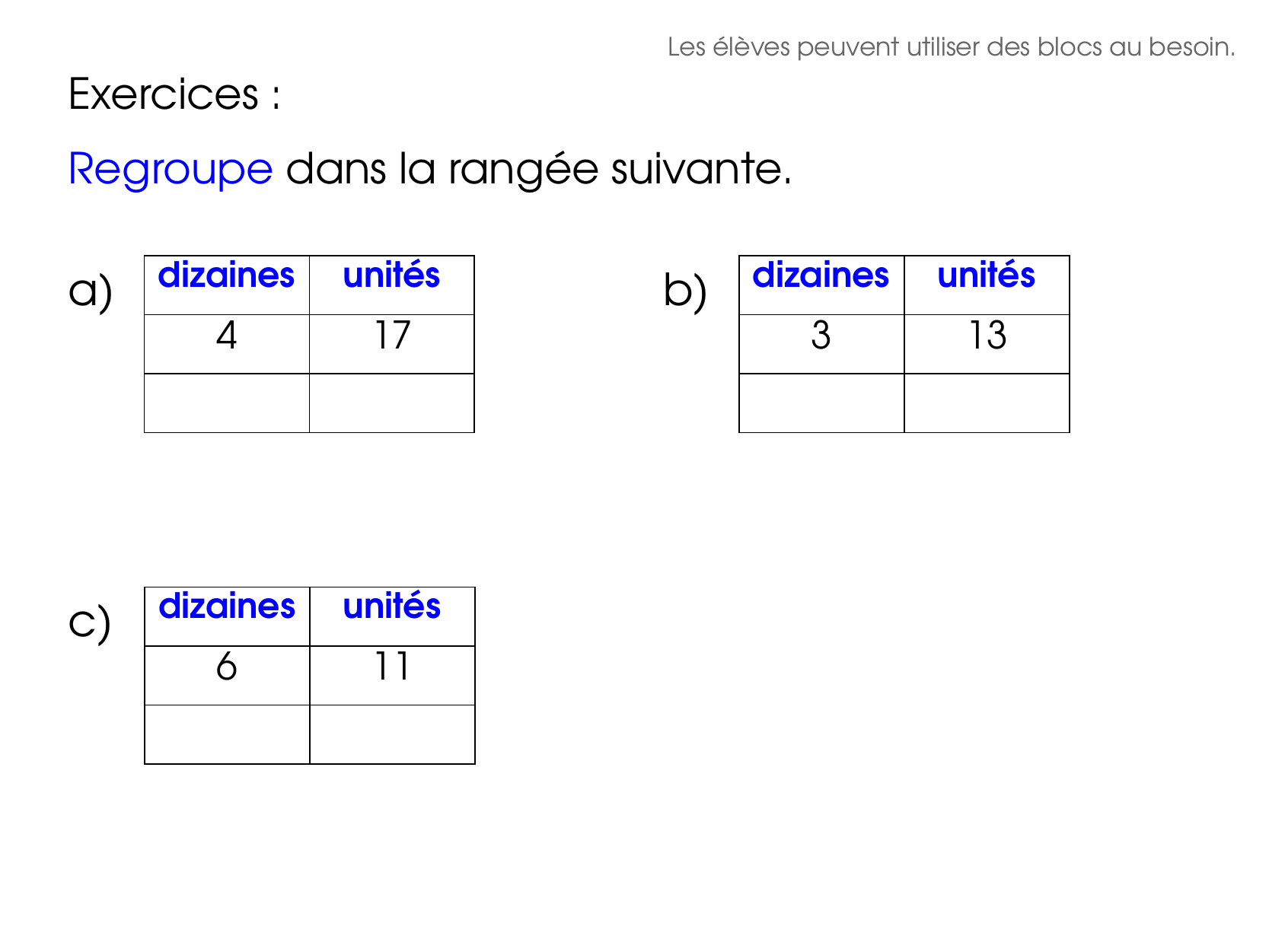

Les élèves peuvent utiliser des blocs au besoin.
Exercices :
Regroupe dans la rangée suivante.
a)
b)
| dizaines | unités |
| --- | --- |
| 4 | 17 |
|  |  |
| dizaines | unités |
| --- | --- |
| 3 | 13 |
|  |  |
c)
| dizaines | unités |
| --- | --- |
| 6 | 11 |
|  |  |